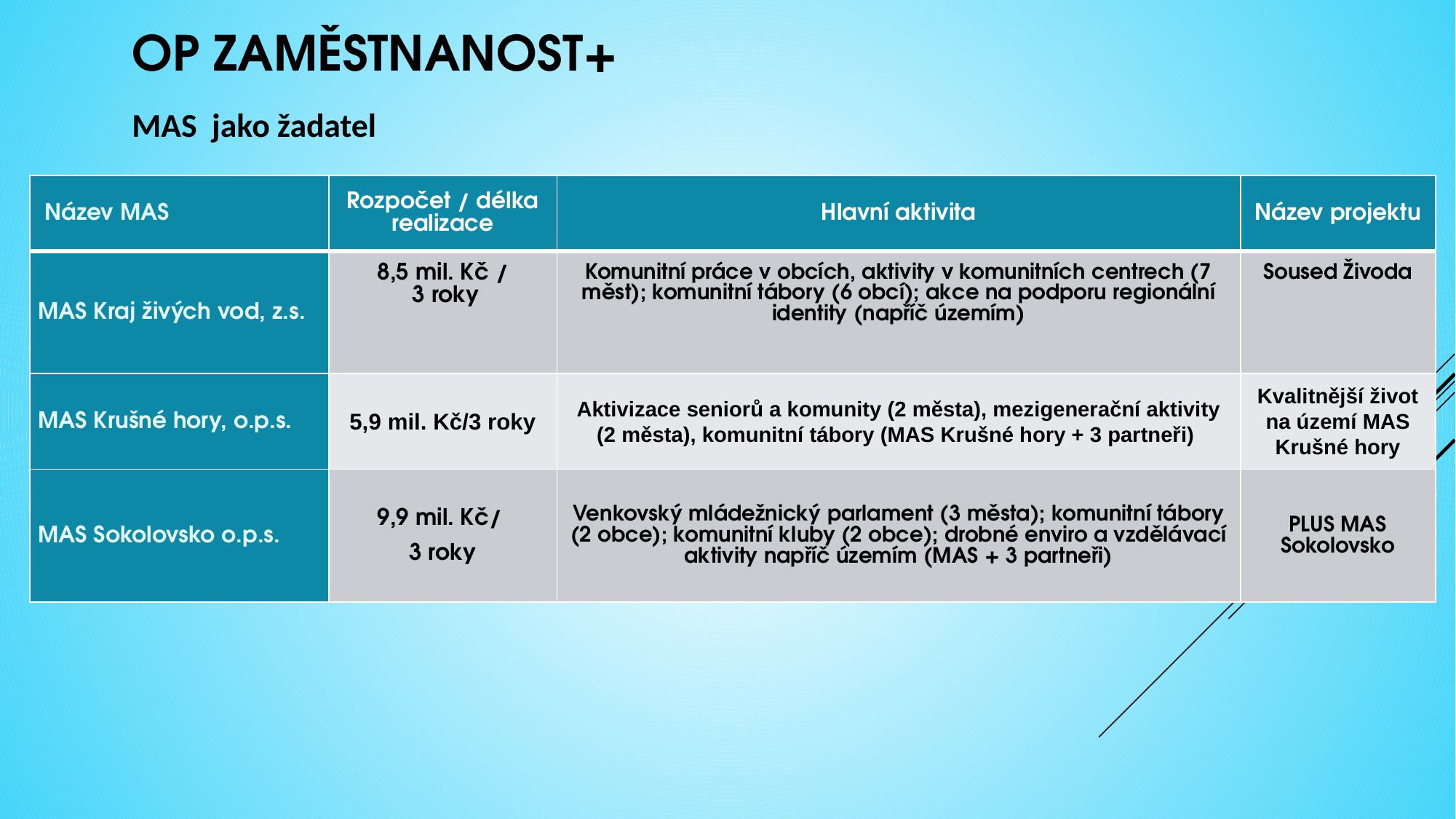

# OP ZAMĚSTNANOST+
MAS  jako žadatel
| Název MAS | Rozpočet / délka realizace | Hlavní aktivita | Název projektu |
| --- | --- | --- | --- |
| MAS Kraj živých vod, z.s. | 8,5 mil. Kč / 3 roky | Komunitní práce v obcích, aktivity v komunitních centrech (7 měst); komunitní tábory (6 obcí); akce na podporu regionální identity (napříč územím) | Soused Živoda |
| MAS Krušné hory, o.p.s. | 5,9 mil. Kč/3 roky | Aktivizace seniorů a komunity (2 města), mezigenerační aktivity (2 města), komunitní tábory (MAS Krušné hory + 3 partneři) | Kvalitnější život na území MAS Krušné hory |
| MAS Sokolovsko o.p.s. | 9,9 mil. Kč/ 3 roky | Venkovský mládežnický parlament (3 města); komunitní tábory (2 obce); komunitní kluby (2 obce); drobné enviro a vzdělávací aktivity napříč územím (MAS + 3 partneři) | PLUS MAS Sokolovsko |